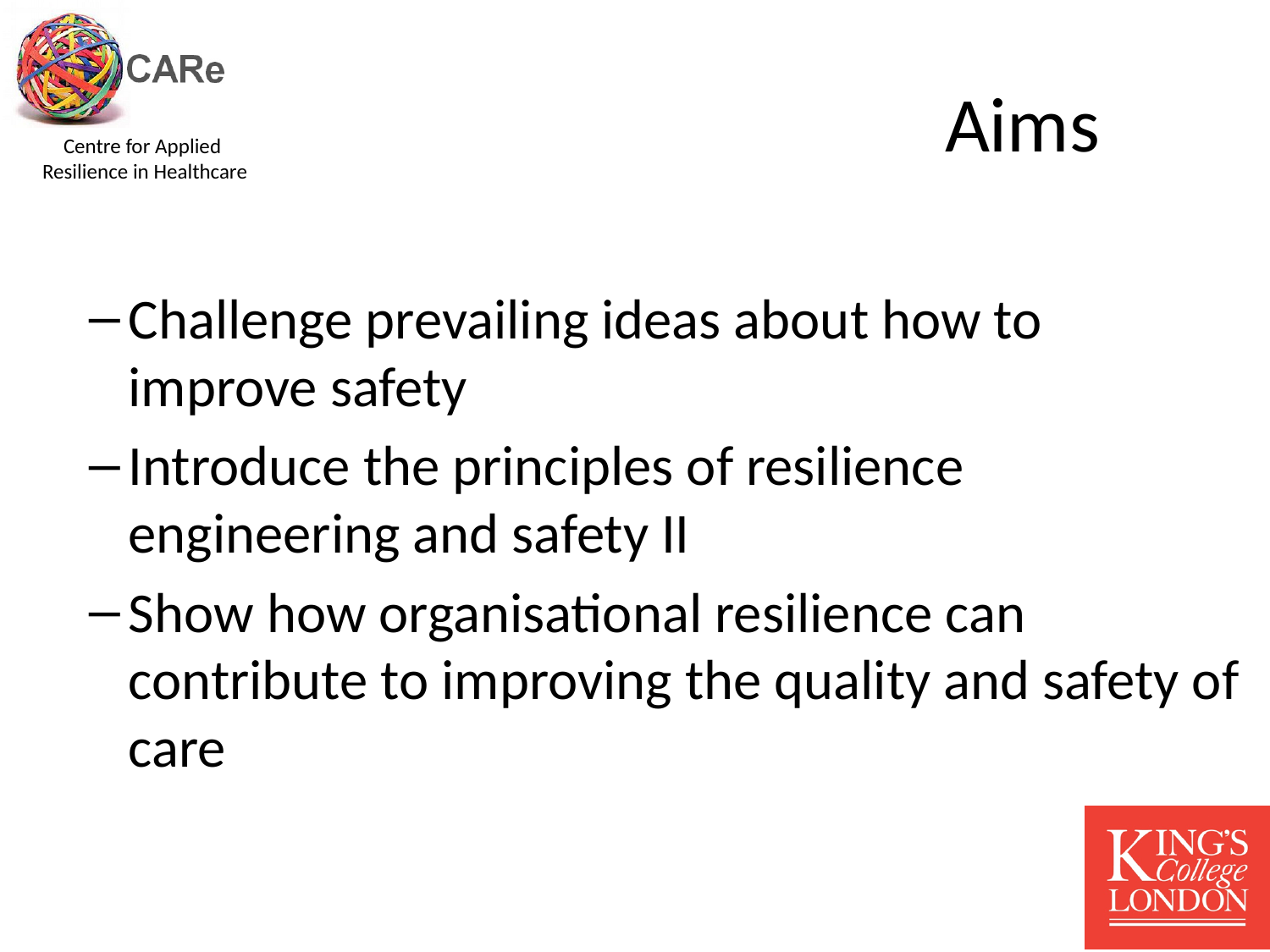

# Aims
Challenge prevailing ideas about how to improve safety
Introduce the principles of resilience engineering and safety II
Show how organisational resilience can contribute to improving the quality and safety of care